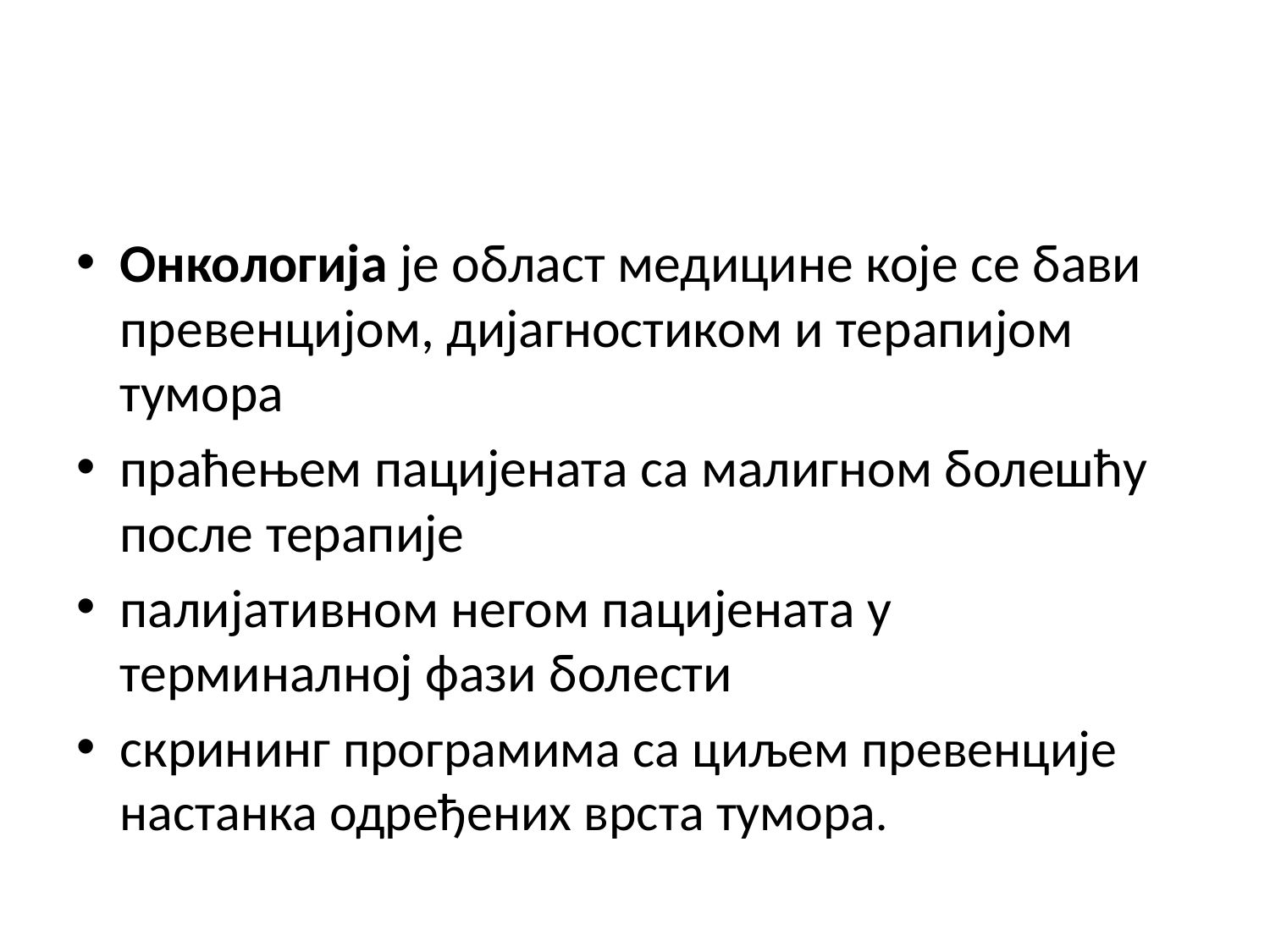

#
Онкологија је област медицине које се бави превенцијом, дијагностиком и терапијом тумора
праћењем пацијената са малигном болешћу после терапије
палијативном негом пацијената у терминалној фази болести
скрининг програмима са циљем превенције настанка одређених врста тумора.